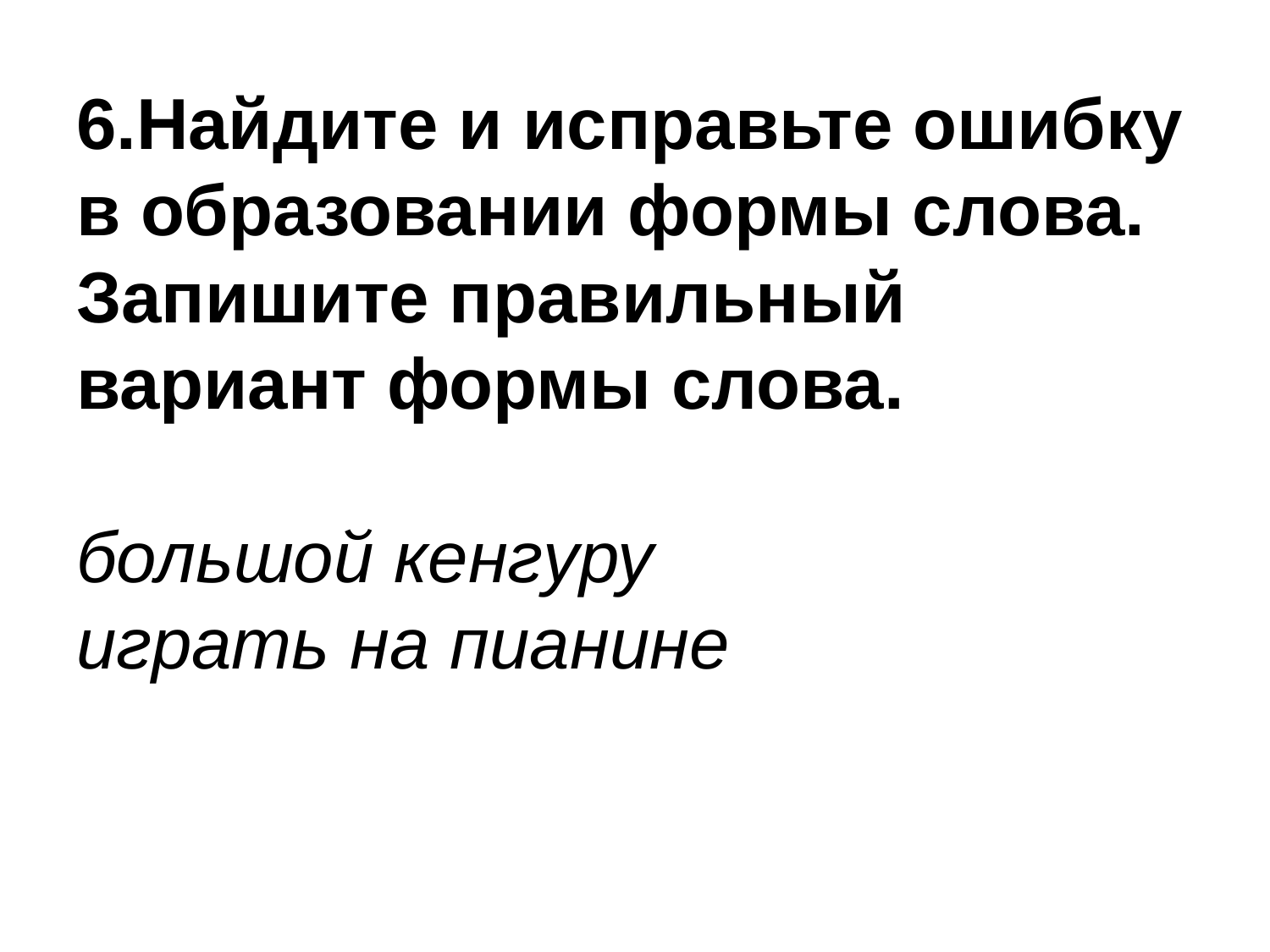

# 6.Найдите и исправьте ошибку в образовании формы слова. Запишите правильный вариант формы слова. большой кенгуру играть на пианине